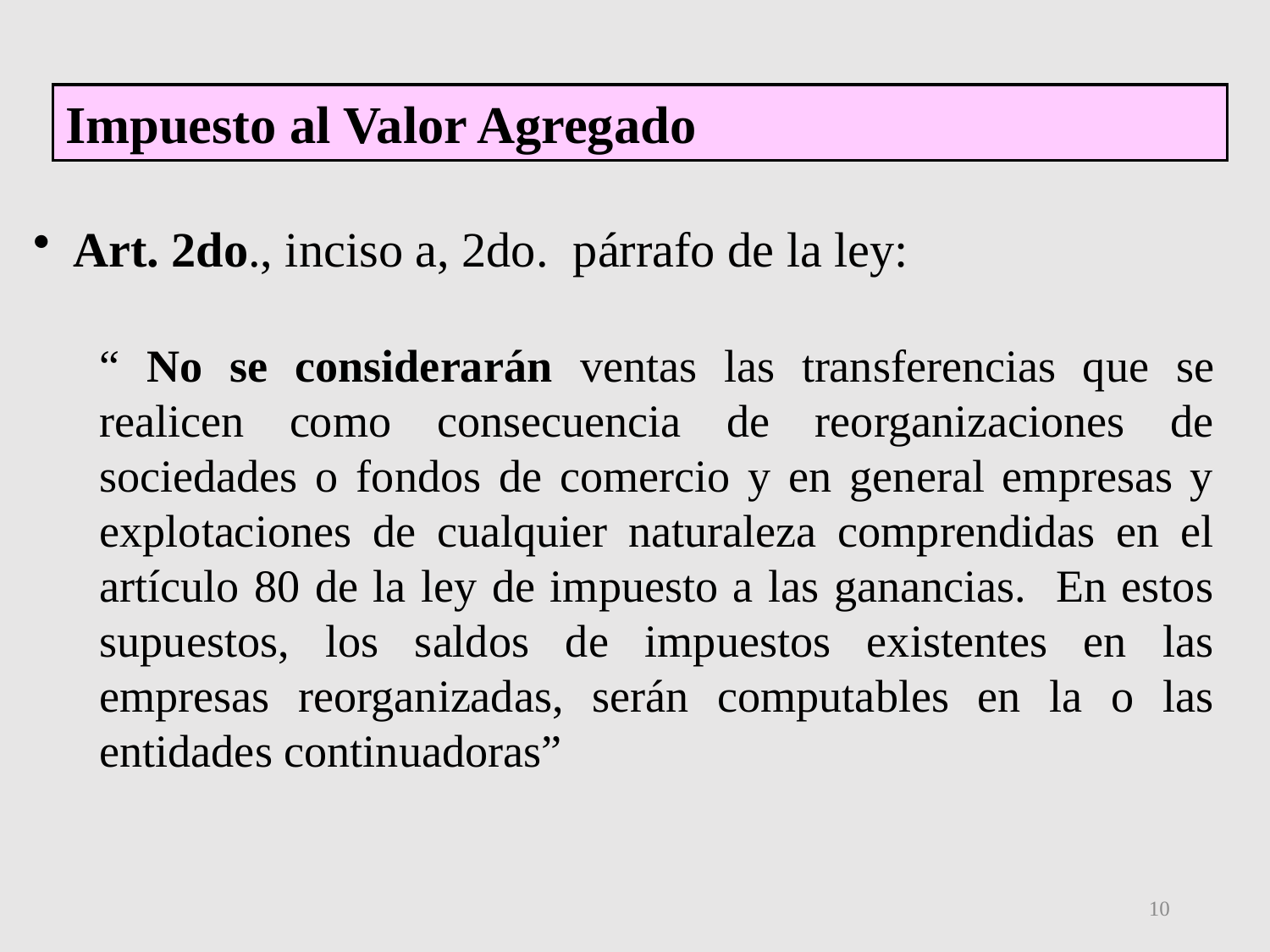

Impuesto al Valor Agregado
Art. 2do., inciso a, 2do.  párrafo de la ley:

“ No se considerarán ventas las transferencias que se realicen como consecuencia de reorganizaciones de sociedades o fondos de comercio y en general empresas y explotaciones de cualquier naturaleza comprendidas en el artículo 80 de la ley de impuesto a las ganancias.  En estos supuestos, los saldos de impuestos existentes en las empresas reorganizadas, serán computables en la o las entidades continuadoras”
10